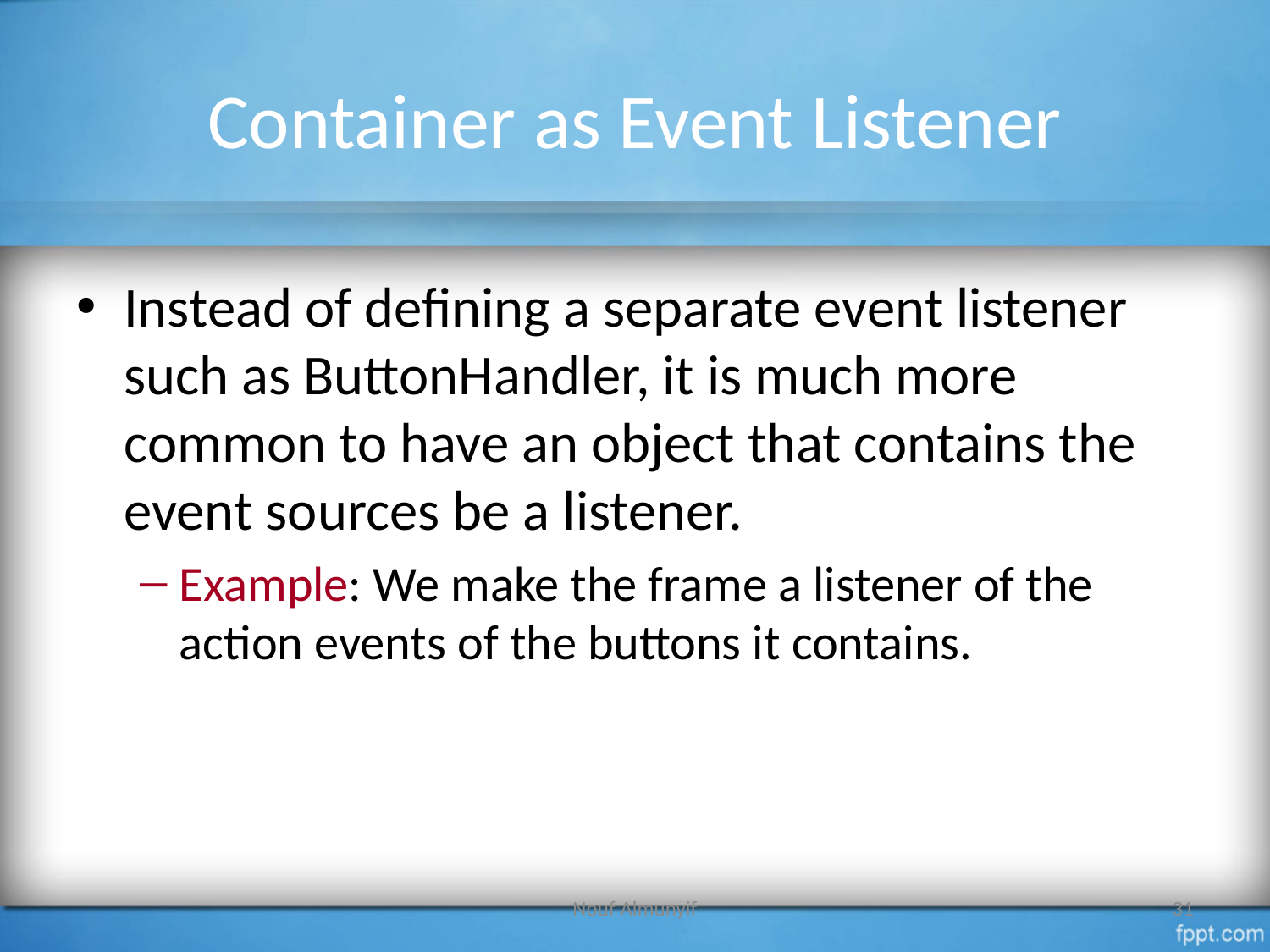

# Container as Event Listener
Instead of defining a separate event listener such as ButtonHandler, it is much more common to have an object that contains the event sources be a listener.
Example: We make the frame a listener of the action events of the buttons it contains.

Nouf Almunyif
31